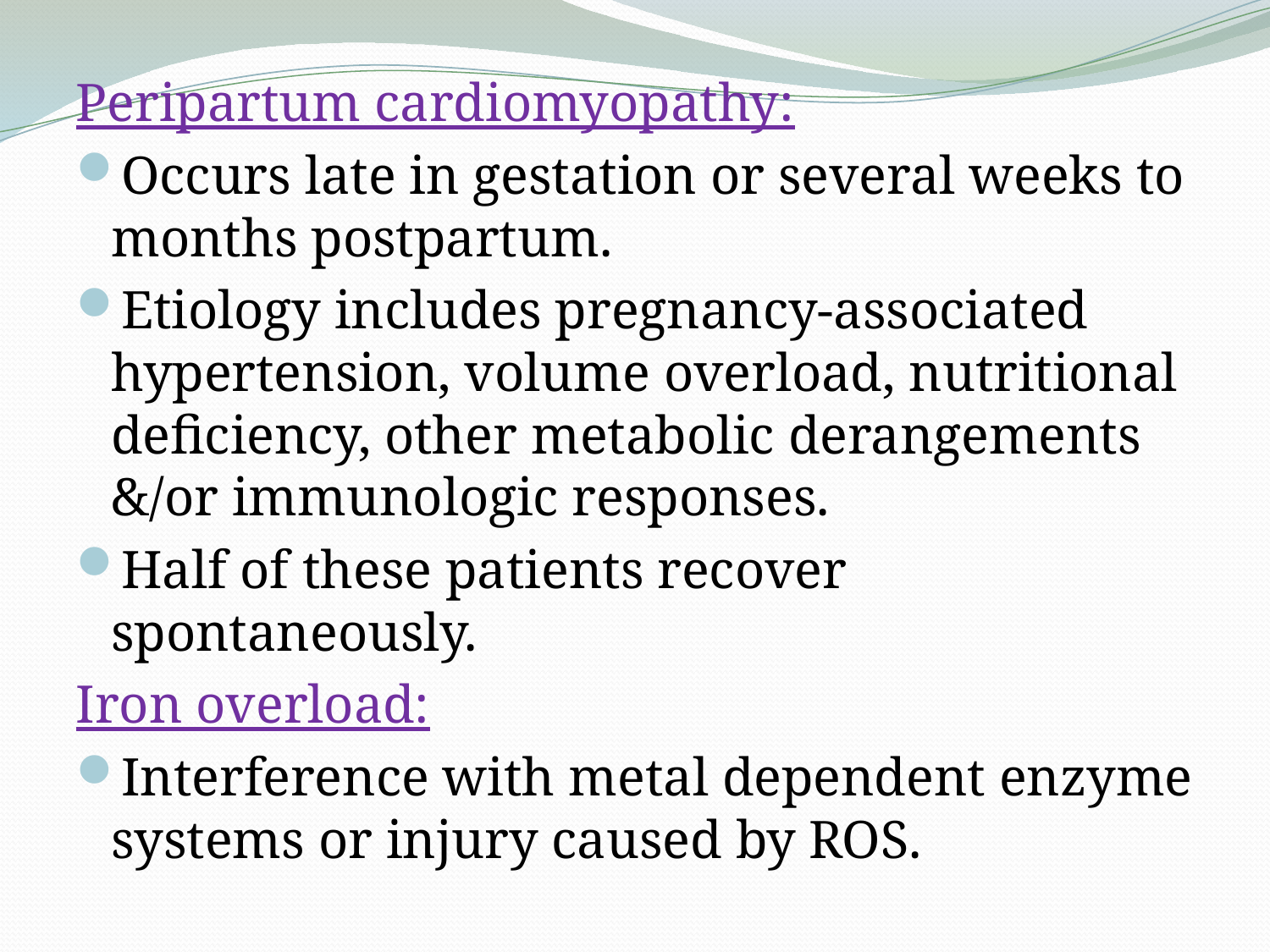

Peripartum cardiomyopathy:
Occurs late in gestation or several weeks to months postpartum.
Etiology includes pregnancy-associated hypertension, volume overload, nutritional deficiency, other metabolic derangements &/or immunologic responses.
Half of these patients recover spontaneously.
Iron overload:
Interference with metal dependent enzyme systems or injury caused by ROS.